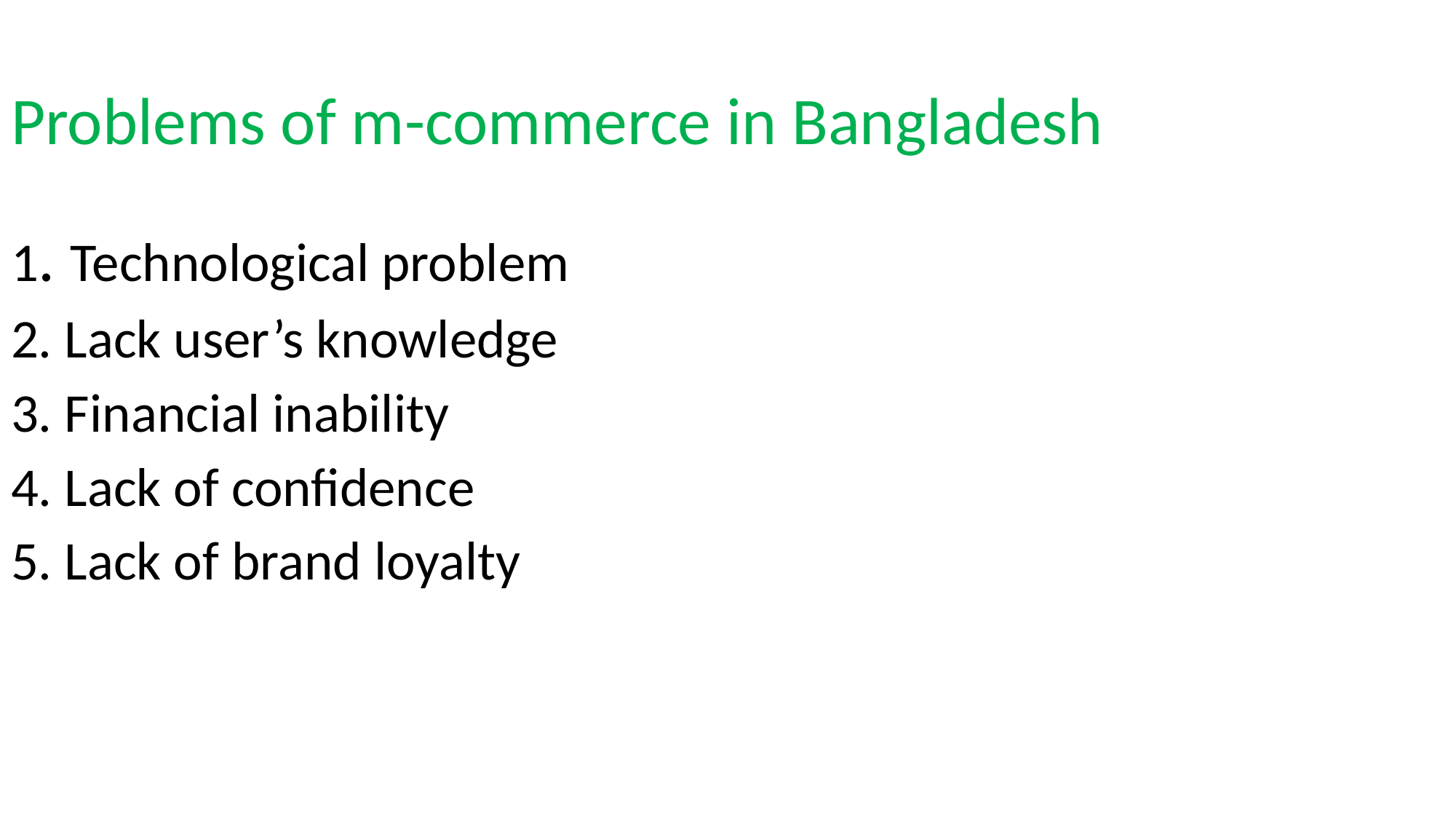

# Problems of m-commerce in Bangladesh
1. Technological problem
2. Lack user’s knowledge
3. Financial inability
4. Lack of confidence
5. Lack of brand loyalty